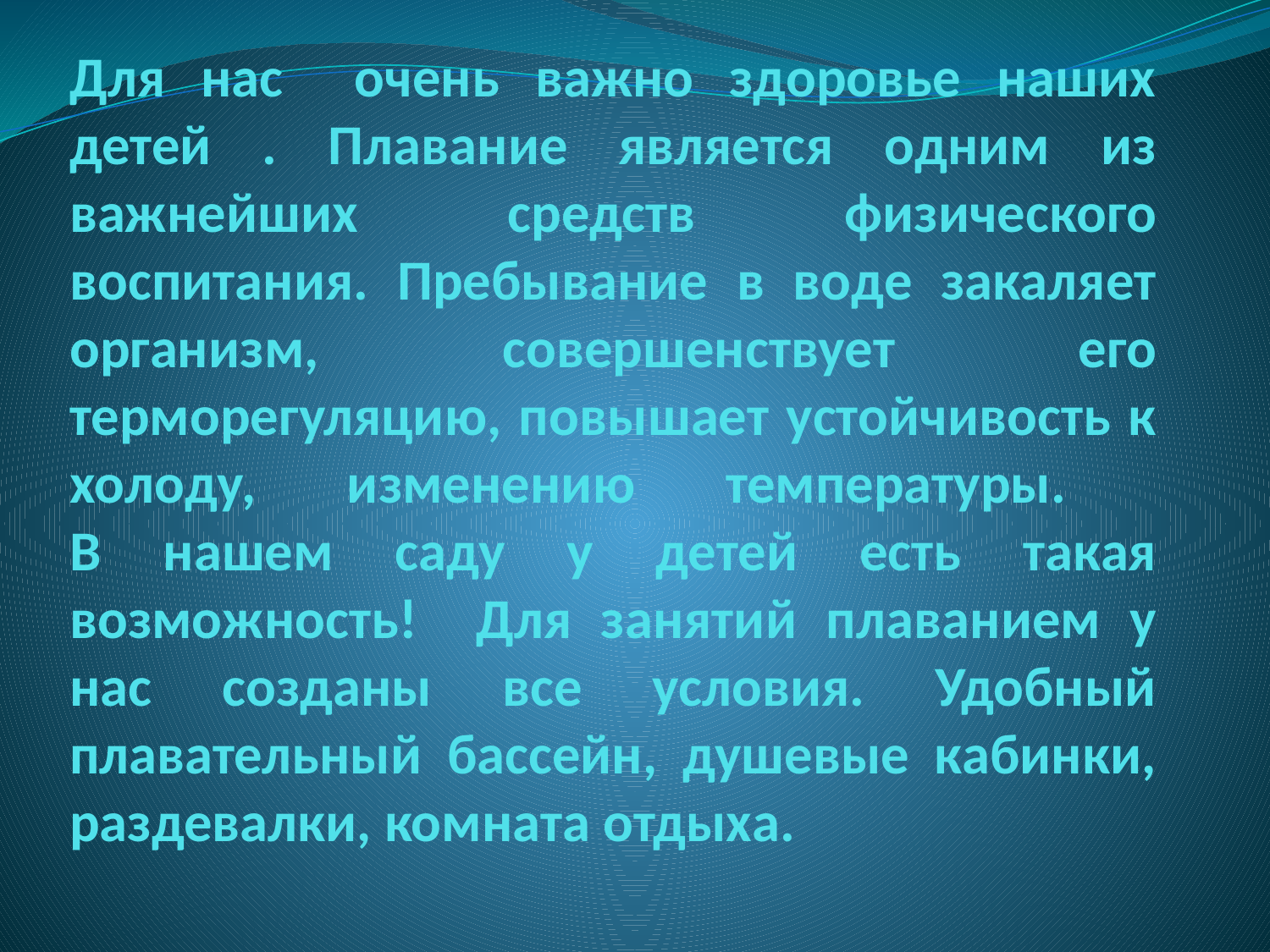

# Для нас  очень важно здоровье наших детей . Плавание является одним из важнейших средств физического воспитания. Пребывание в воде закаляет организм, совершенствует его терморегуляцию, повышает устойчивость к холоду, изменению температуры. В нашем саду у детей есть такая возможность!  Для занятий плаванием у нас созданы все условия. Удобный плавательный бассейн, душевые кабинки, раздевалки, комната отдыха.